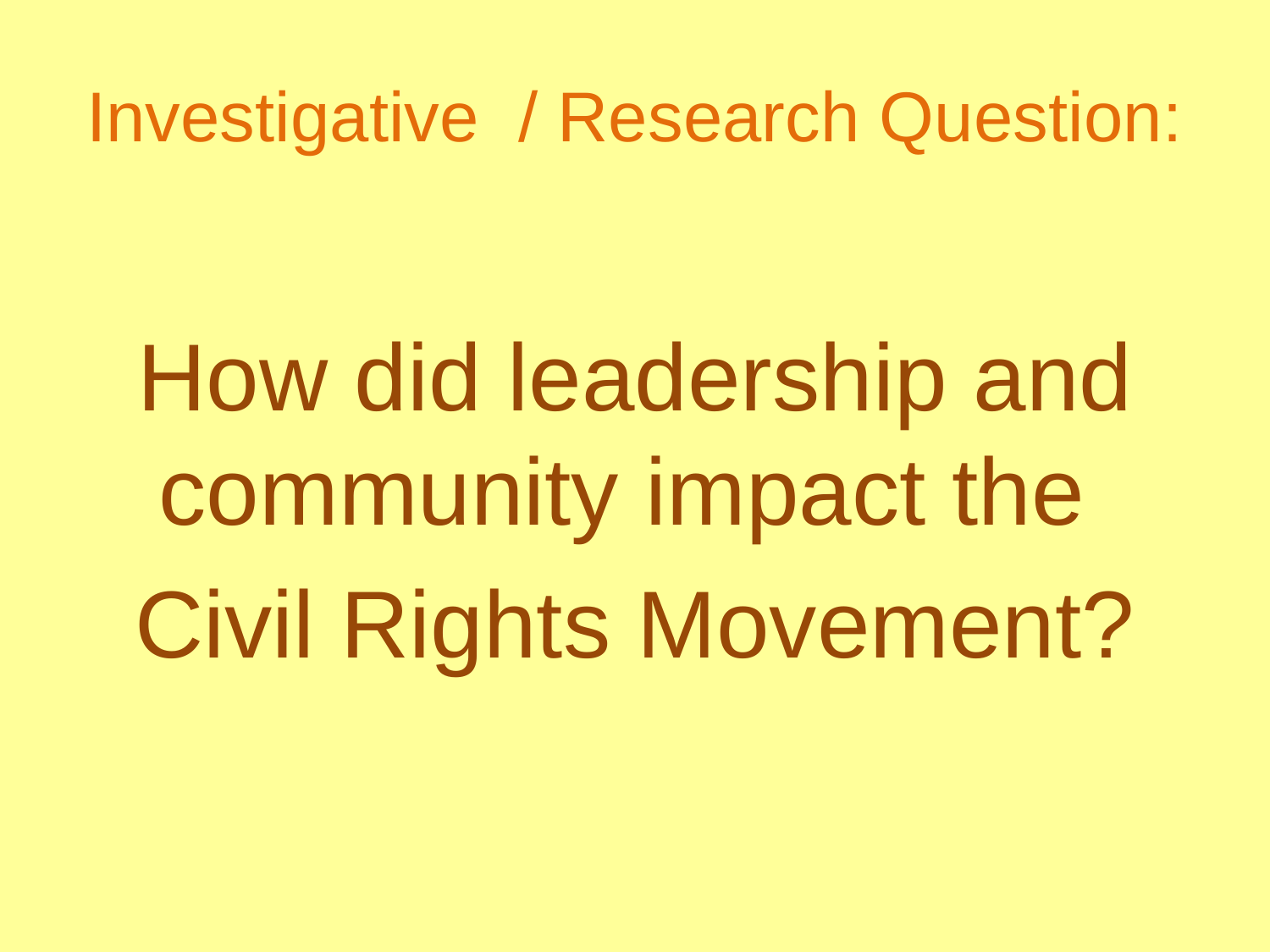

# Investigative  / Research Question:

How did leadership and community impact the
Civil Rights Movement?